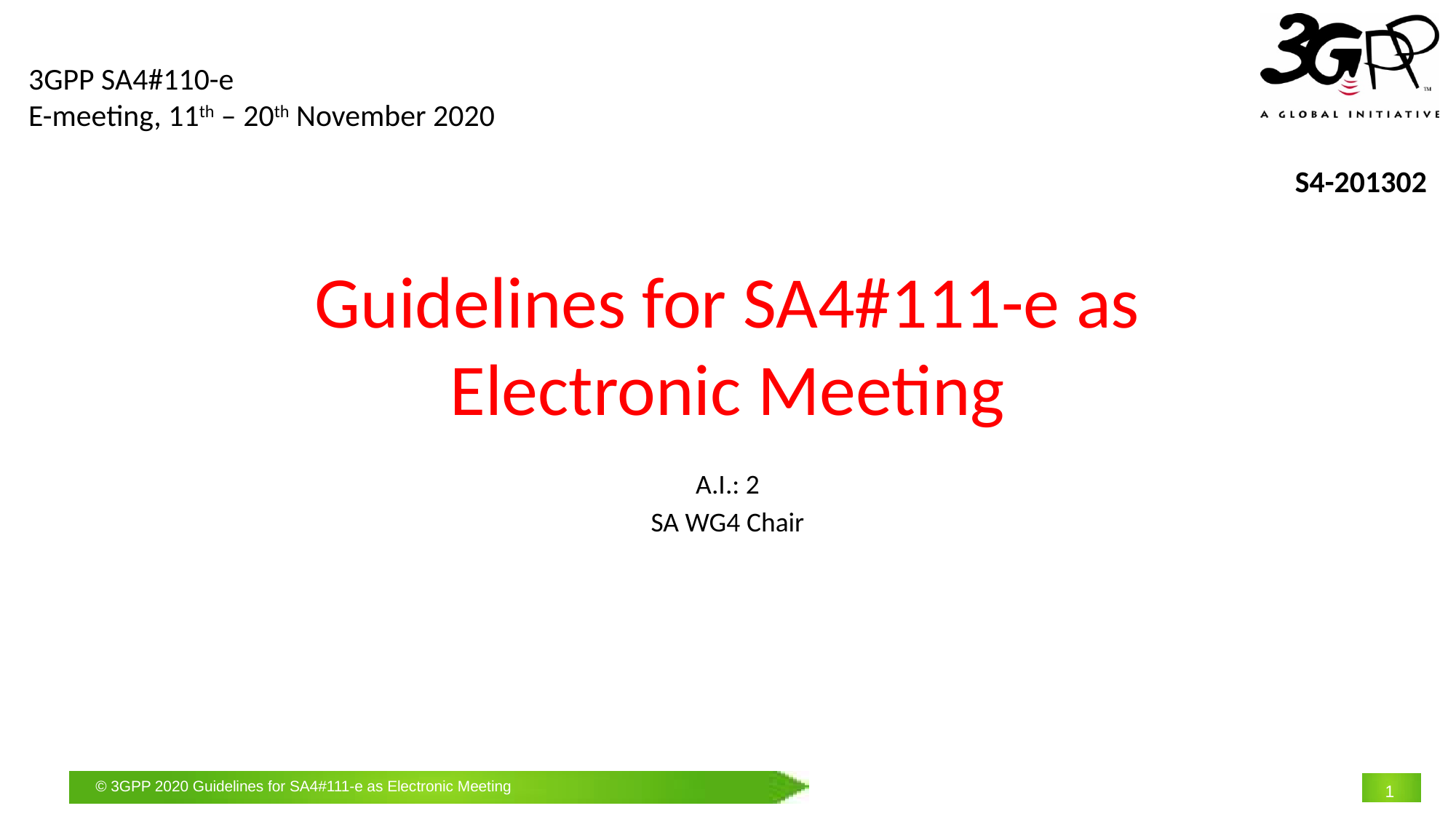

3GPP SA4#110-e
E-meeting, 11th – 20th November 2020
S4-201302
# Guidelines for SA4#111-e as Electronic Meeting
A.I.: 2
SA WG4 Chair
1